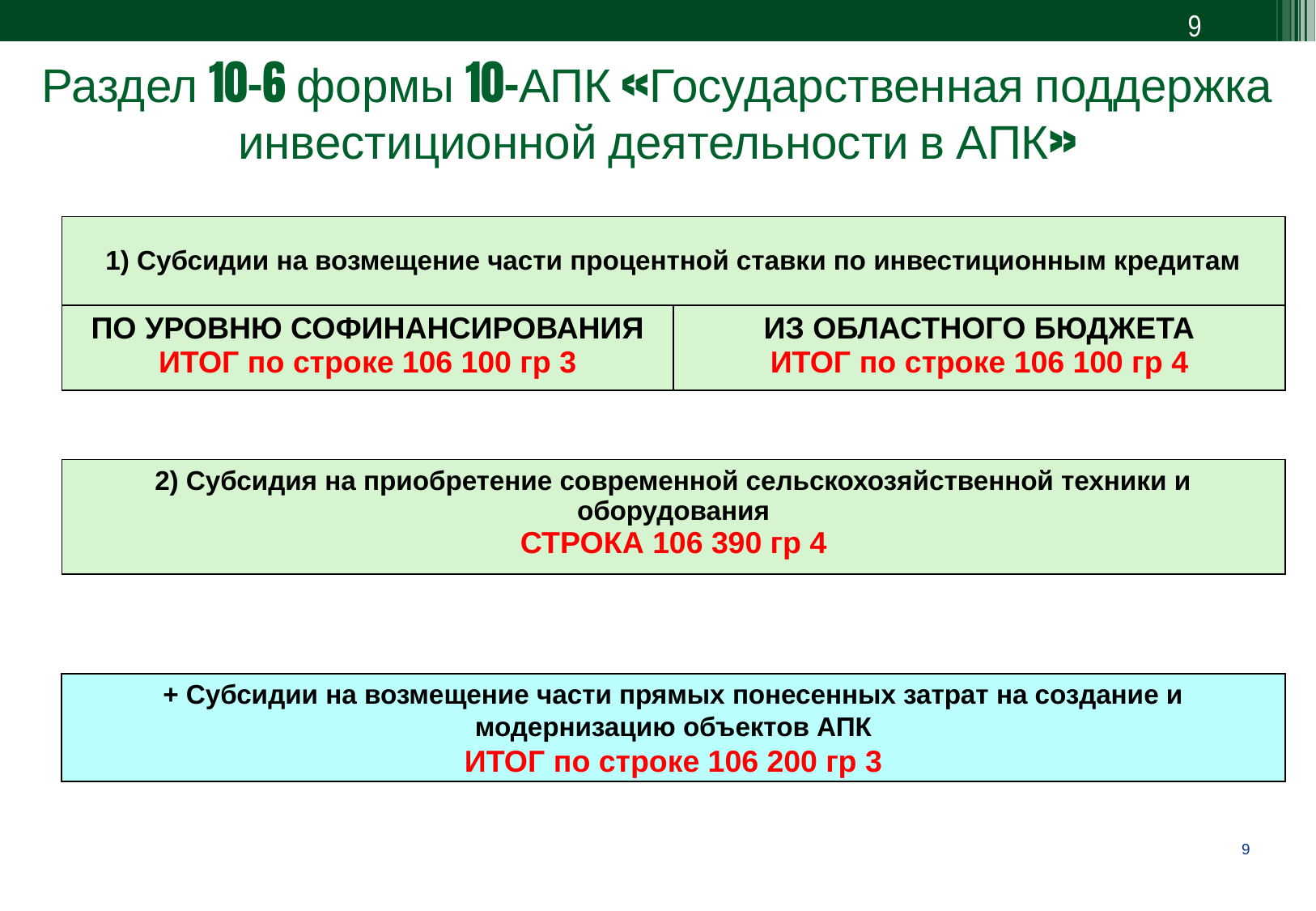

9
Раздел 10-6 формы 10-АПК «Государственная поддержка инвестиционной деятельности в АПК»
| 1) Субсидии на возмещение части процентной ставки по инвестиционным кредитам |  |
| --- | --- |
| ПО УРОВНЮ СОФИНАНСИРОВАНИЯ ИТОГ по строке 106 100 гр 3 | ИЗ ОБЛАСТНОГО БЮДЖЕТА ИТОГ по строке 106 100 гр 4 |
| 2) Субсидия на приобретение современной сельскохозяйственной техники и оборудования СТРОКА 106 390 гр 4 |
| --- |
+ Субсидии на возмещение части прямых понесенных затрат на создание и модернизацию объектов АПК
ИТОГ по строке 106 200 гр 3